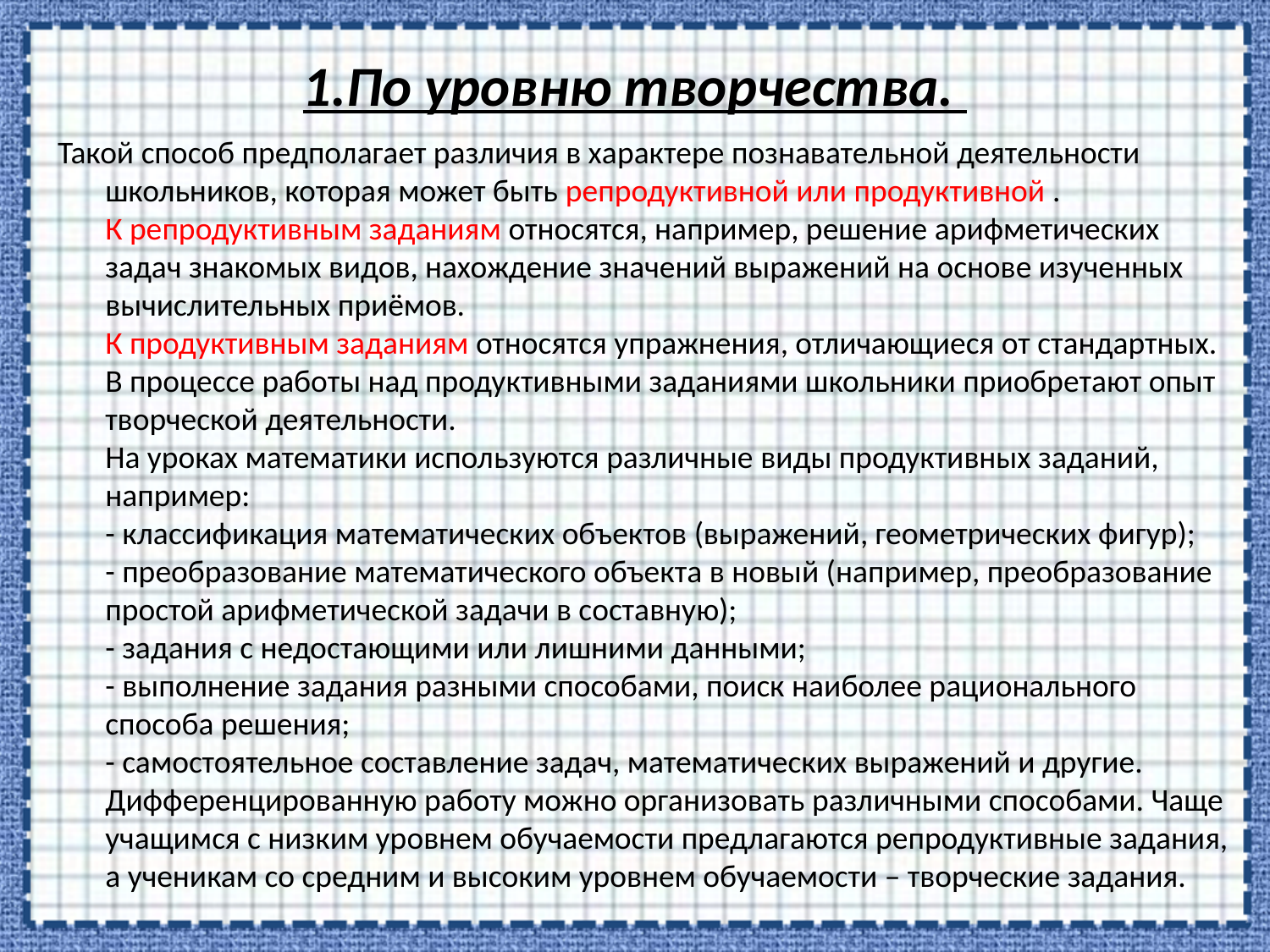

# 1.По уровню творчества.
Такой способ предполагает различия в характере познавательной деятельности школьников, которая может быть репродуктивной или продуктивной . 
К репродуктивным заданиям относятся, например, решение арифметических задач знакомых видов, нахождение значений выражений на основе изученных вычислительных приёмов. 
К продуктивным заданиям относятся упражнения, отличающиеся от стандартных. В процессе работы над продуктивными заданиями школьники приобретают опыт творческой деятельности. 
На уроках математики используются различные виды продуктивных заданий, например: 
- классификация математических объектов (выражений, геометрических фигур); 
- преобразование математического объекта в новый (например, преобразование простой арифметической задачи в составную); 
- задания с недостающими или лишними данными; 
- выполнение задания разными способами, поиск наиболее рационального способа решения; 
- самостоятельное составление задач, математических выражений и другие. 
Дифференцированную работу можно организовать различными способами. Чаще учащимся с низким уровнем обучаемости предлагаются репродуктивные задания, а ученикам со средним и высоким уровнем обучаемости – творческие задания.